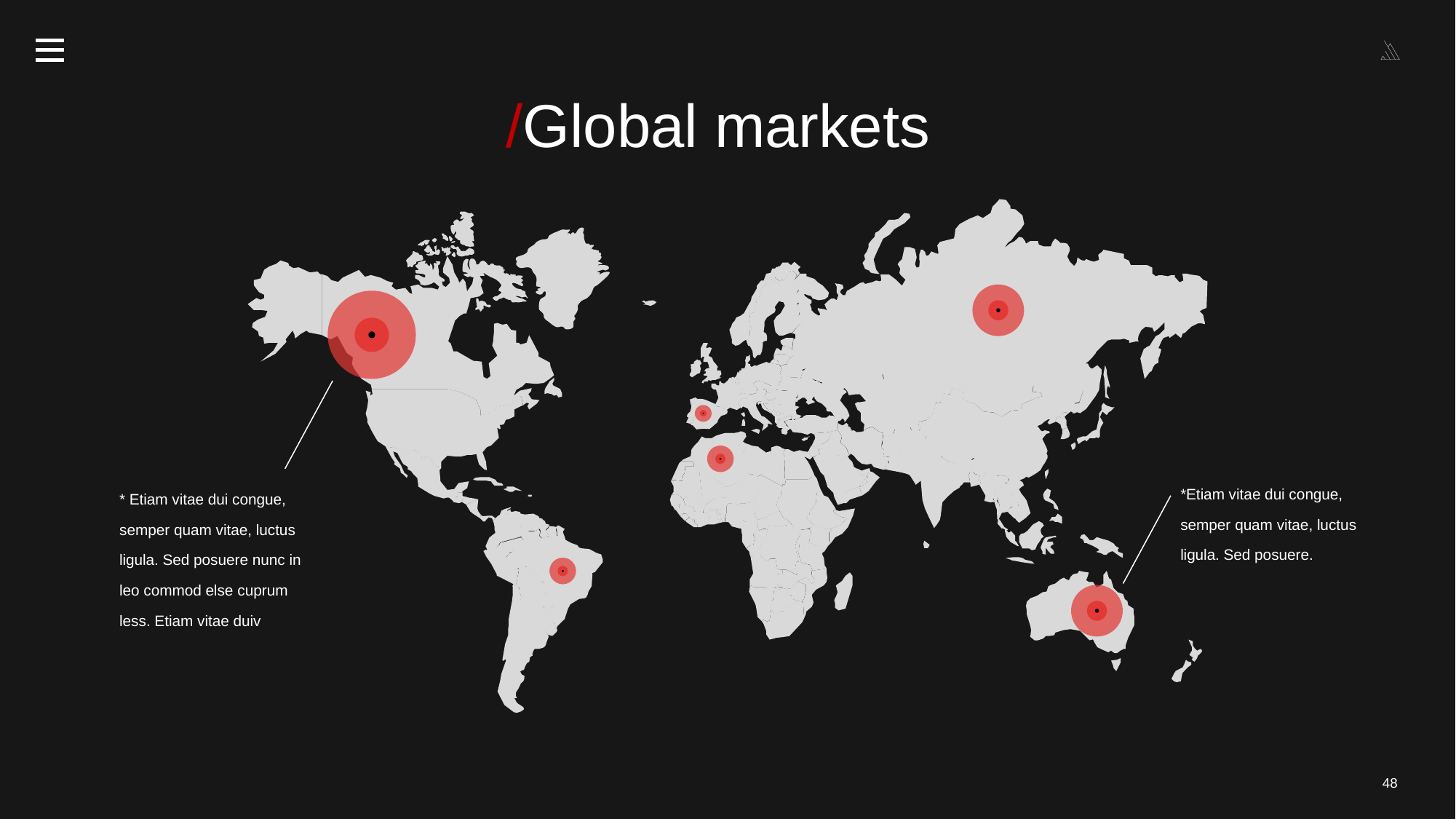

/Global markets

*Etiam vitae dui congue, semper quam vitae, luctus ligula. Sed posuere.
* Etiam vitae dui congue, semper quam vitae, luctus ligula. Sed posuere nunc in leo commod else cuprum less. Etiam vitae duiv